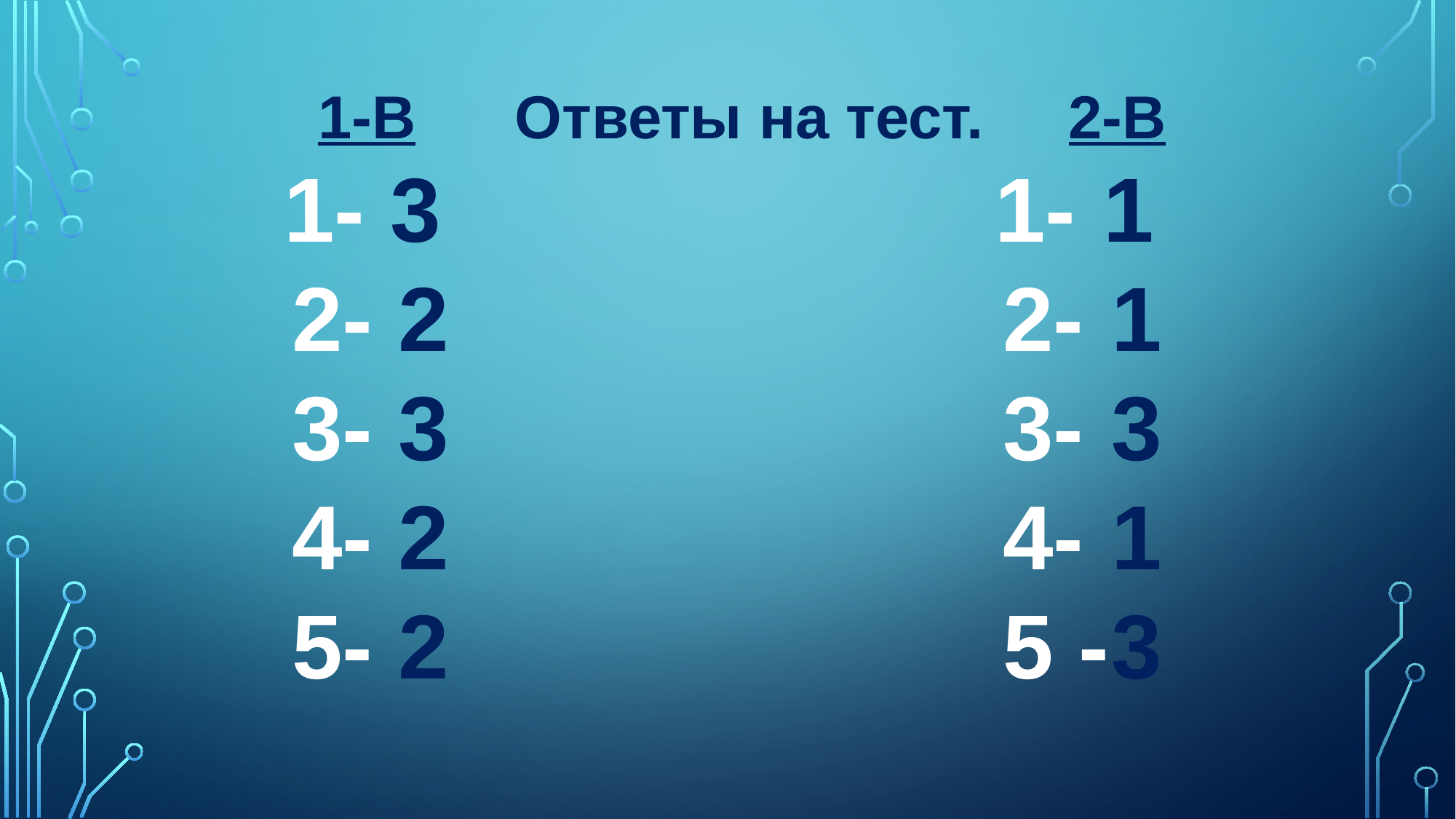

1-В             Ответы на тест.     2-В
       1- 3                      1- 1
     2- 2                      2- 1
     3- 3                      3- 3
     4- 2                      4- 1
     5- 2                      5 -3